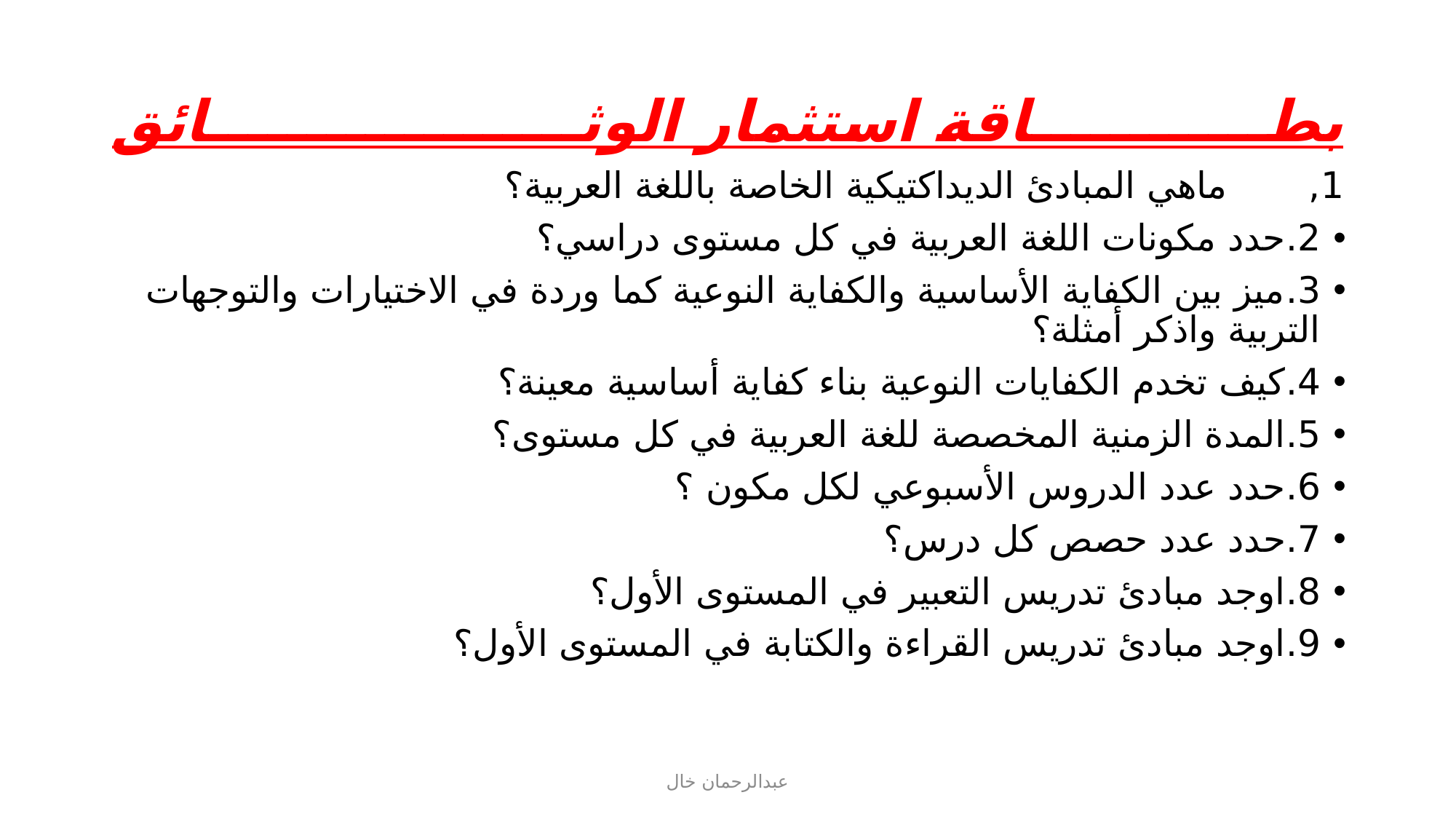

بطــــــــــــاقة استثمار الوثـــــــــــــــــــائق
1,       ماهي المبادئ الديداكتيكية الخاصة باللغة العربية؟
2.	حدد مكونات اللغة العربية في كل مستوى دراسي؟
3.	ميز بين الكفاية الأساسية والكفاية النوعية كما وردة في الاختيارات والتوجهات التربية واذكر أمثلة؟
4.	كيف تخدم الكفايات النوعية بناء كفاية أساسية معينة؟
5.	المدة الزمنية المخصصة للغة العربية في كل مستوى؟
6.	حدد عدد الدروس الأسبوعي لكل مكون ؟
7.	حدد عدد حصص كل درس؟
8.	اوجد مبادئ تدريس التعبير في المستوى الأول؟
9.	اوجد مبادئ تدريس القراءة والكتابة في المستوى الأول؟
عبدالرحمان خال